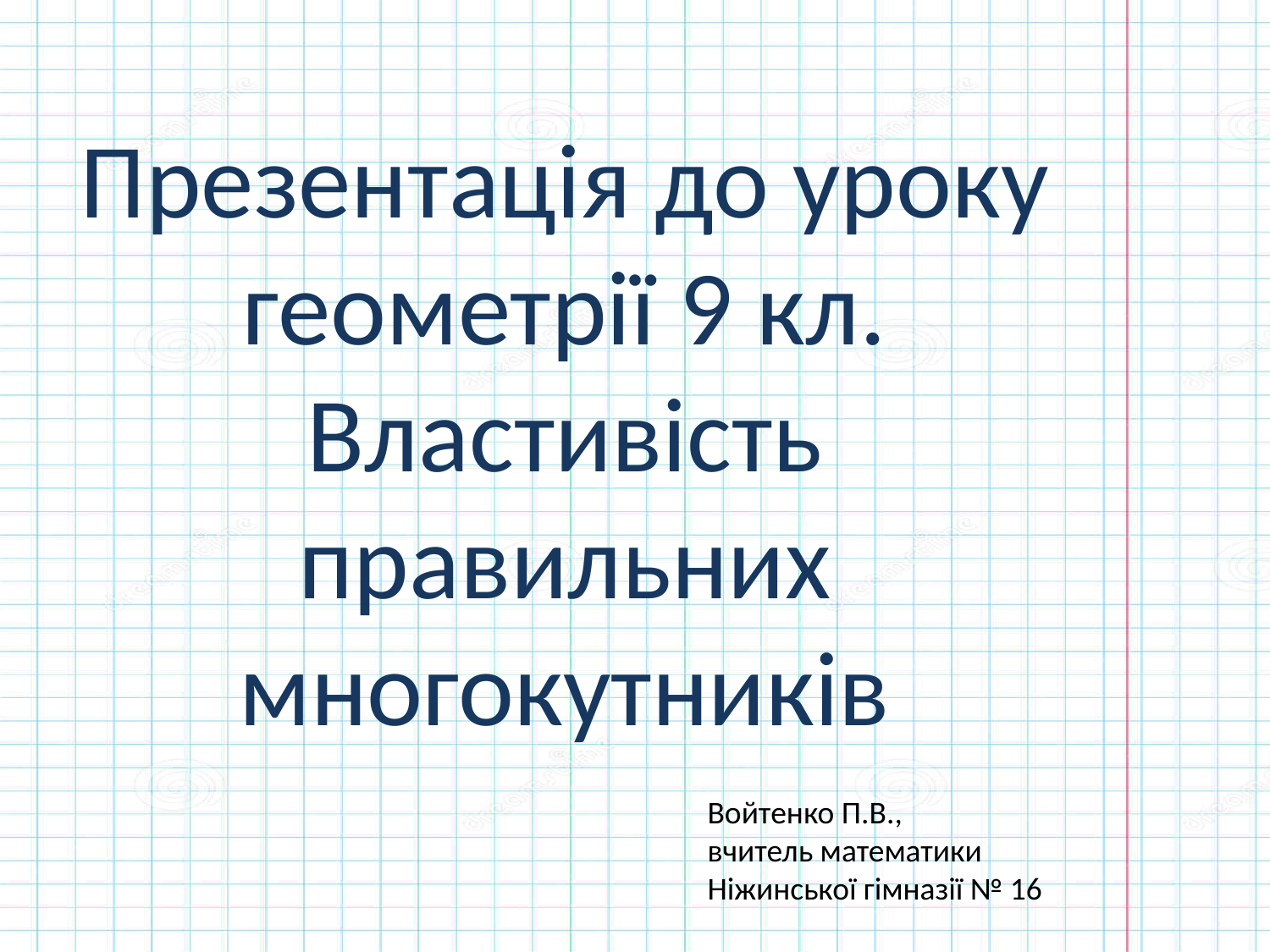

Презентація до уроку геометрії 9 кл.
Властивість правильних многокутників
Войтенко П.В.,
вчитель математики
Ніжинської гімназії № 16